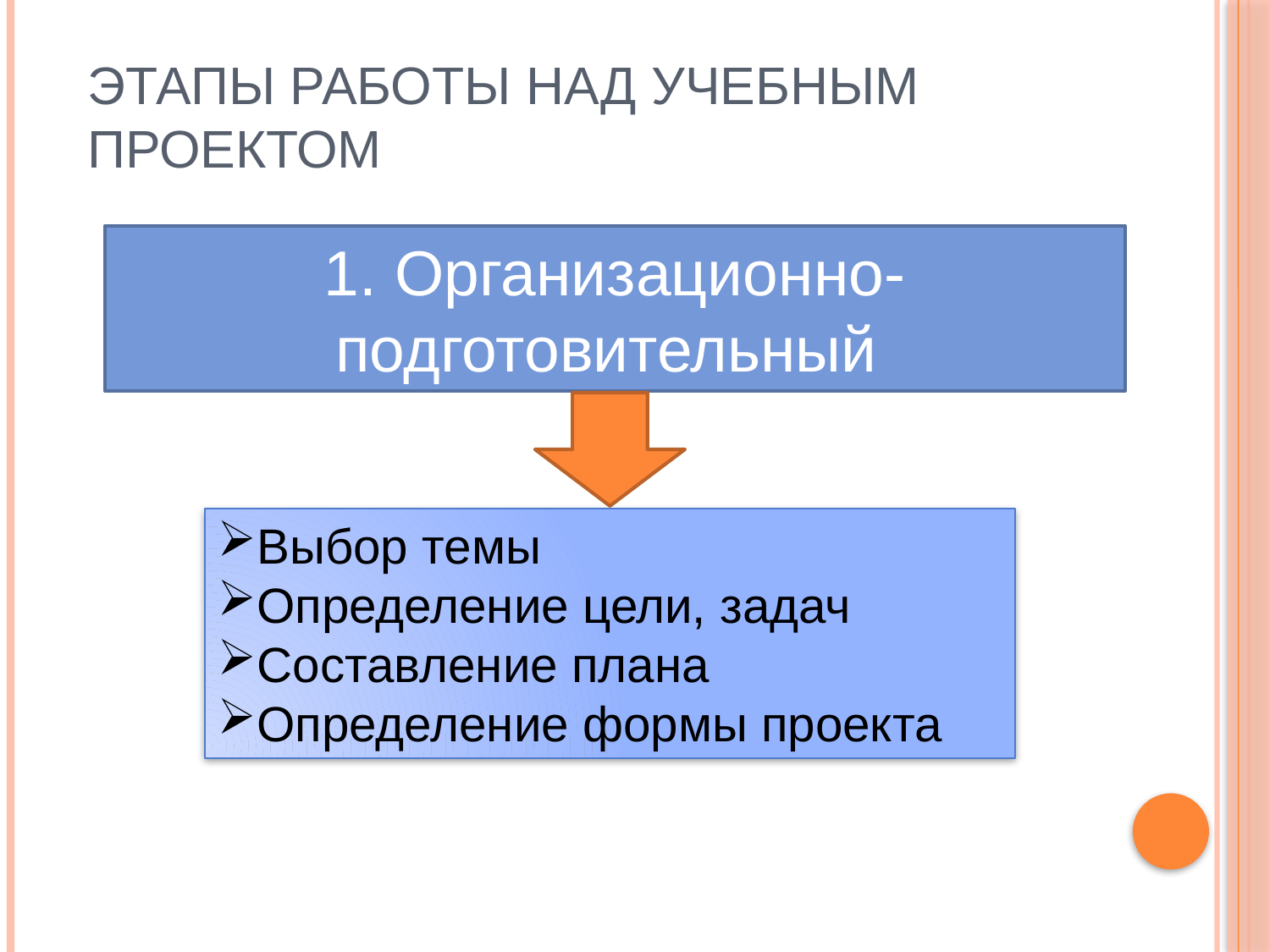

# Этапы работы над учебным проектом
1. Организационно-подготовительный

Выбор темы
Определение цели, задач
Составление плана
Определение формы проекта